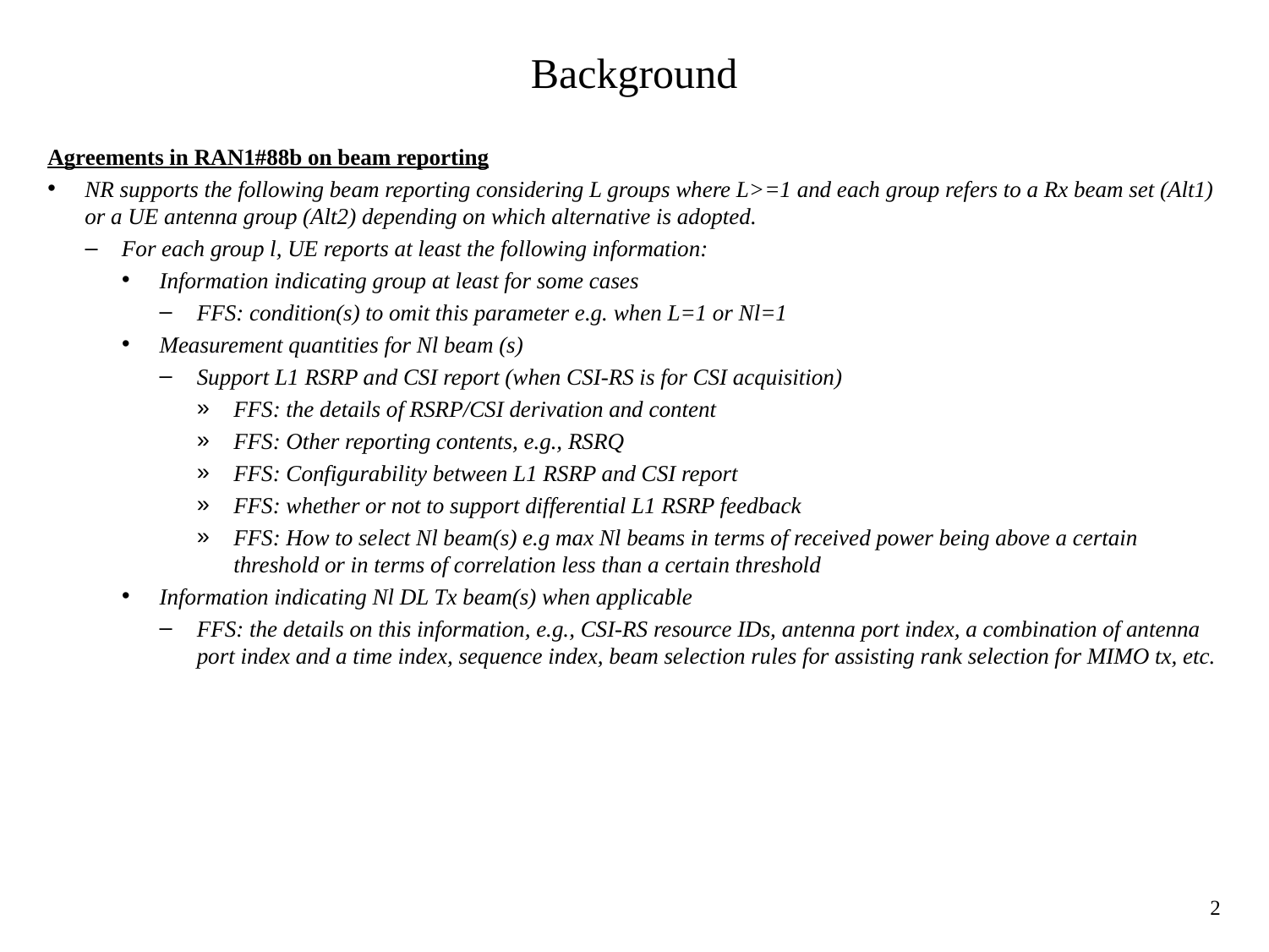

# Background
Agreements in RAN1#88b on beam reporting
NR supports the following beam reporting considering L groups where L>=1 and each group refers to a Rx beam set (Alt1) or a UE antenna group (Alt2) depending on which alternative is adopted.
For each group l, UE reports at least the following information:
Information indicating group at least for some cases
FFS: condition(s) to omit this parameter e.g. when L=1 or Nl=1
Measurement quantities for Nl beam (s)
Support L1 RSRP and CSI report (when CSI-RS is for CSI acquisition)
FFS: the details of RSRP/CSI derivation and content
FFS: Other reporting contents, e.g., RSRQ
FFS: Configurability between L1 RSRP and CSI report
FFS: whether or not to support differential L1 RSRP feedback
FFS: How to select Nl beam(s) e.g max Nl beams in terms of received power being above a certain threshold or in terms of correlation less than a certain threshold
Information indicating Nl DL Tx beam(s) when applicable
FFS: the details on this information, e.g., CSI-RS resource IDs, antenna port index, a combination of antenna port index and a time index, sequence index, beam selection rules for assisting rank selection for MIMO tx, etc.

2